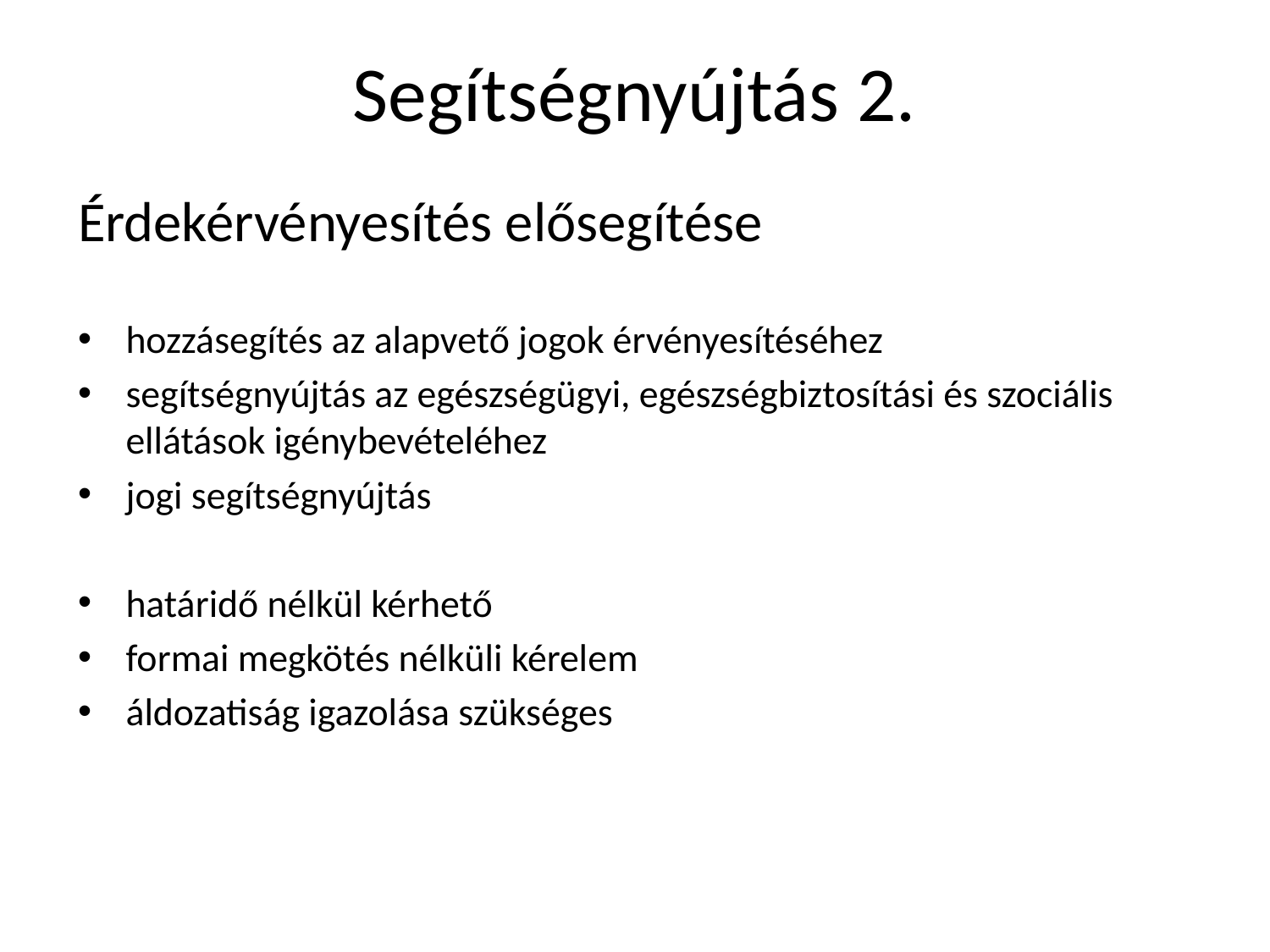

# Segítségnyújtás 2.
Érdekérvényesítés elősegítése

hozzásegítés az alapvető jogok érvényesítéséhez
segítségnyújtás az egészségügyi, egészségbiztosítási és szociális ellátások igénybevételéhez
jogi segítségnyújtás

határidő nélkül kérhető
formai megkötés nélküli kérelem
áldozatiság igazolása szükséges